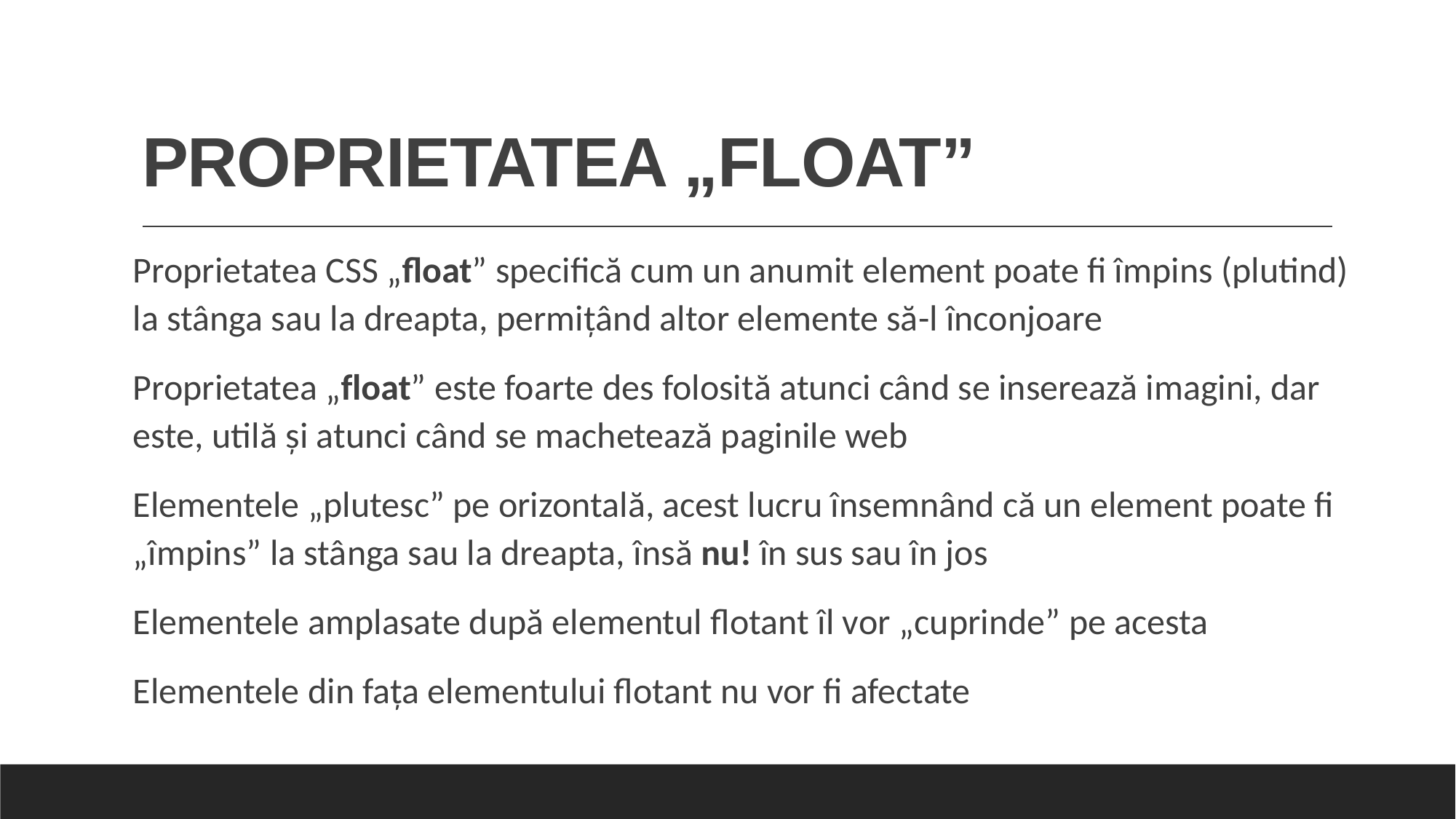

# PROPRIETATEA „FLOAT”
Proprietatea CSS „float” specifică cum un anumit element poate fi împins (plutind) la stânga sau la dreapta, permiţând altor elemente să-l înconjoare
Proprietatea „float” este foarte des folosită atunci când se inserează imagini, dar este, utilă şi atunci când se machetează paginile web
Elementele „plutesc” pe orizontală, acest lucru însemnând că un element poate fi „împins” la stânga sau la dreapta, însă nu! în sus sau în jos
Elementele amplasate după elementul flotant îl vor „cuprinde” pe acesta
Elementele din fața elementului flotant nu vor fi afectate